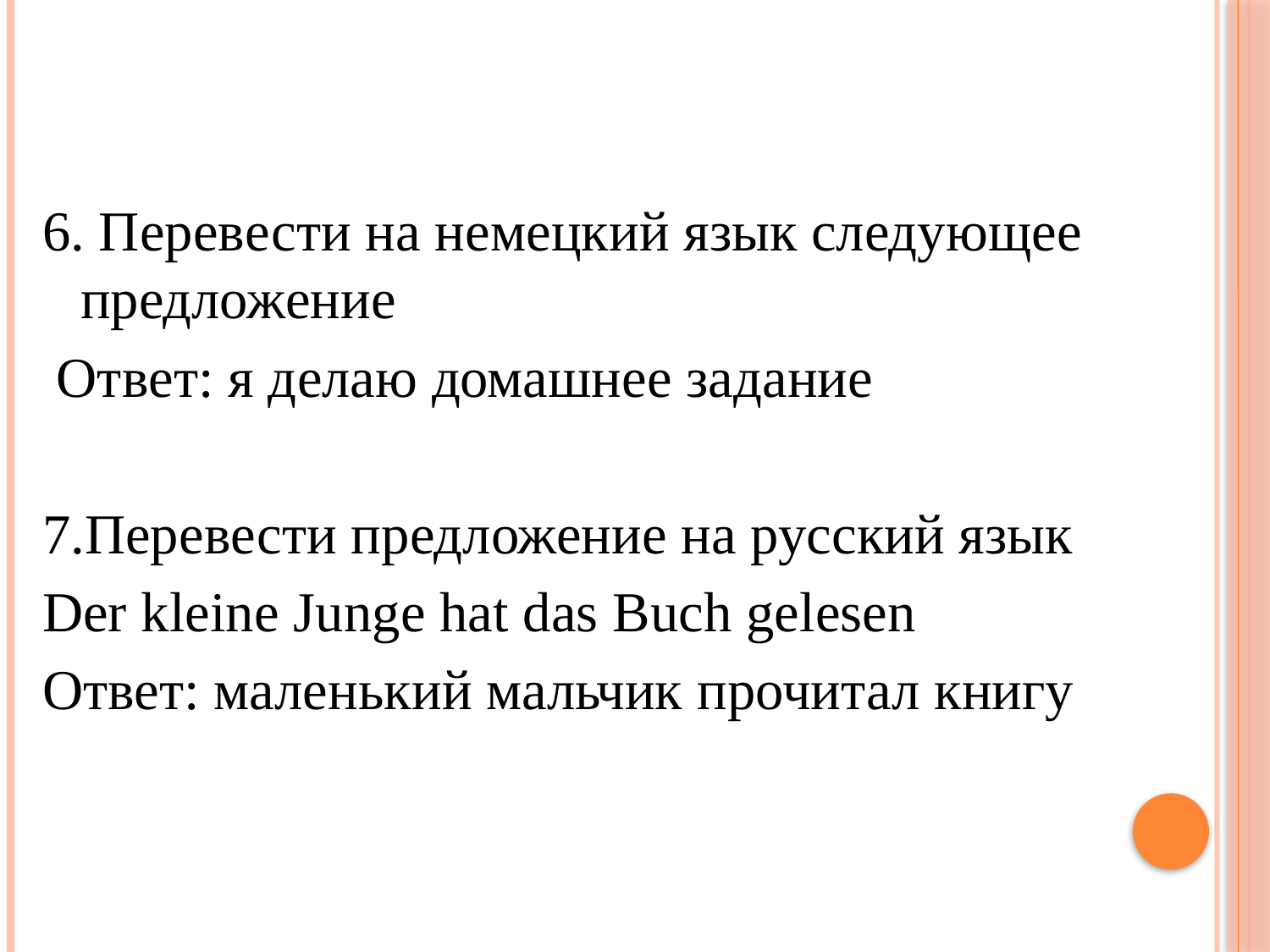

#
6. Перевести на немецкий язык следующее предложение
 Ответ: я делаю домашнее задание

7.Перевести предложение на русский язык
Der kleine Junge hat das Buch gelesen
Ответ: маленький мальчик прочитал книгу